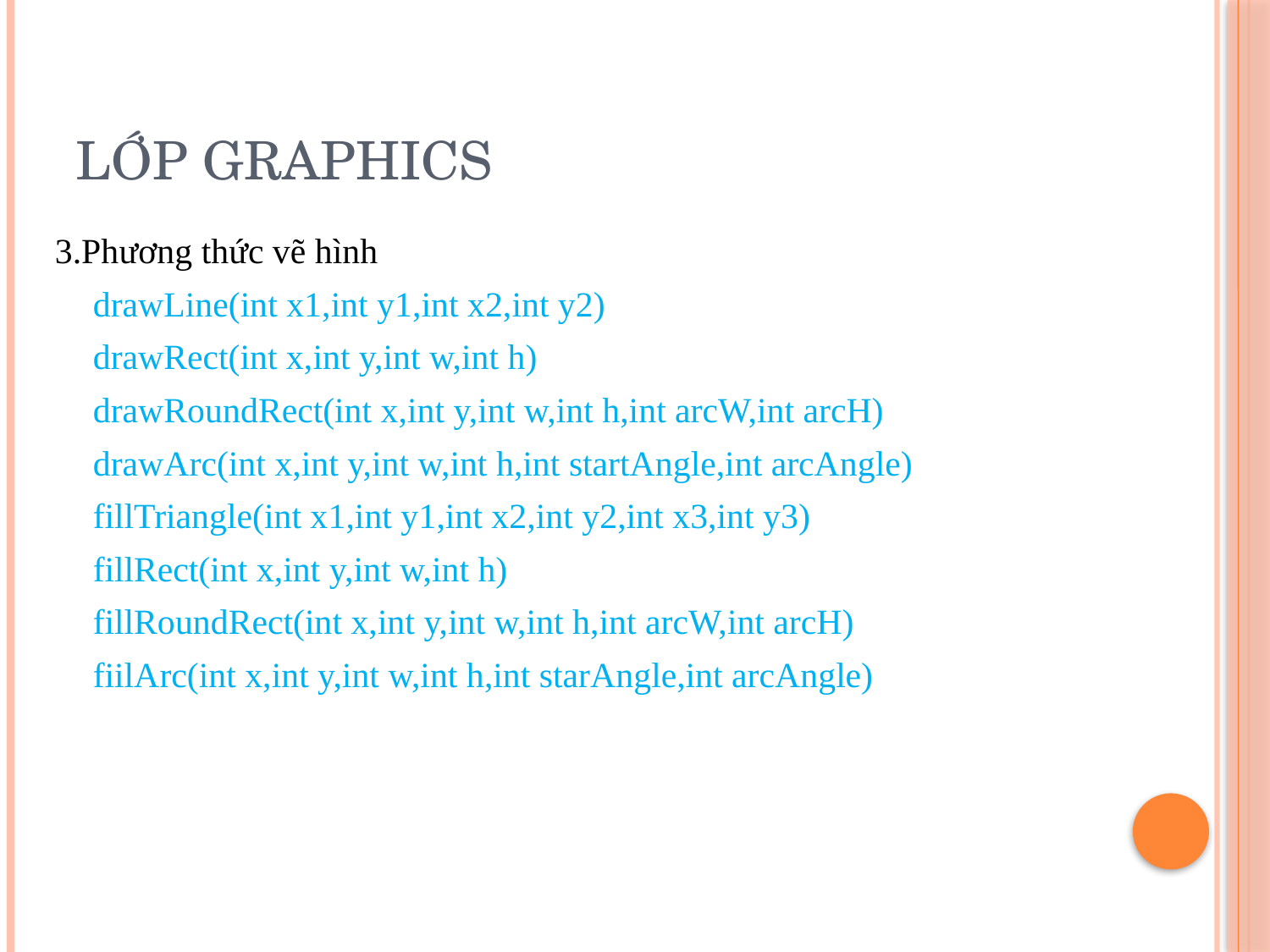

# Lớp graphics
3.Phương thức vẽ hình
	drawLine(int x1,int y1,int x2,int y2)
	drawRect(int x,int y,int w,int h)
	drawRoundRect(int x,int y,int w,int h,int arcW,int arcH)
	drawArc(int x,int y,int w,int h,int startAngle,int arcAngle)
	fillTriangle(int x1,int y1,int x2,int y2,int x3,int y3)
	fillRect(int x,int y,int w,int h)
	fillRoundRect(int x,int y,int w,int h,int arcW,int arcH)
	fiilArc(int x,int y,int w,int h,int starAngle,int arcAngle)